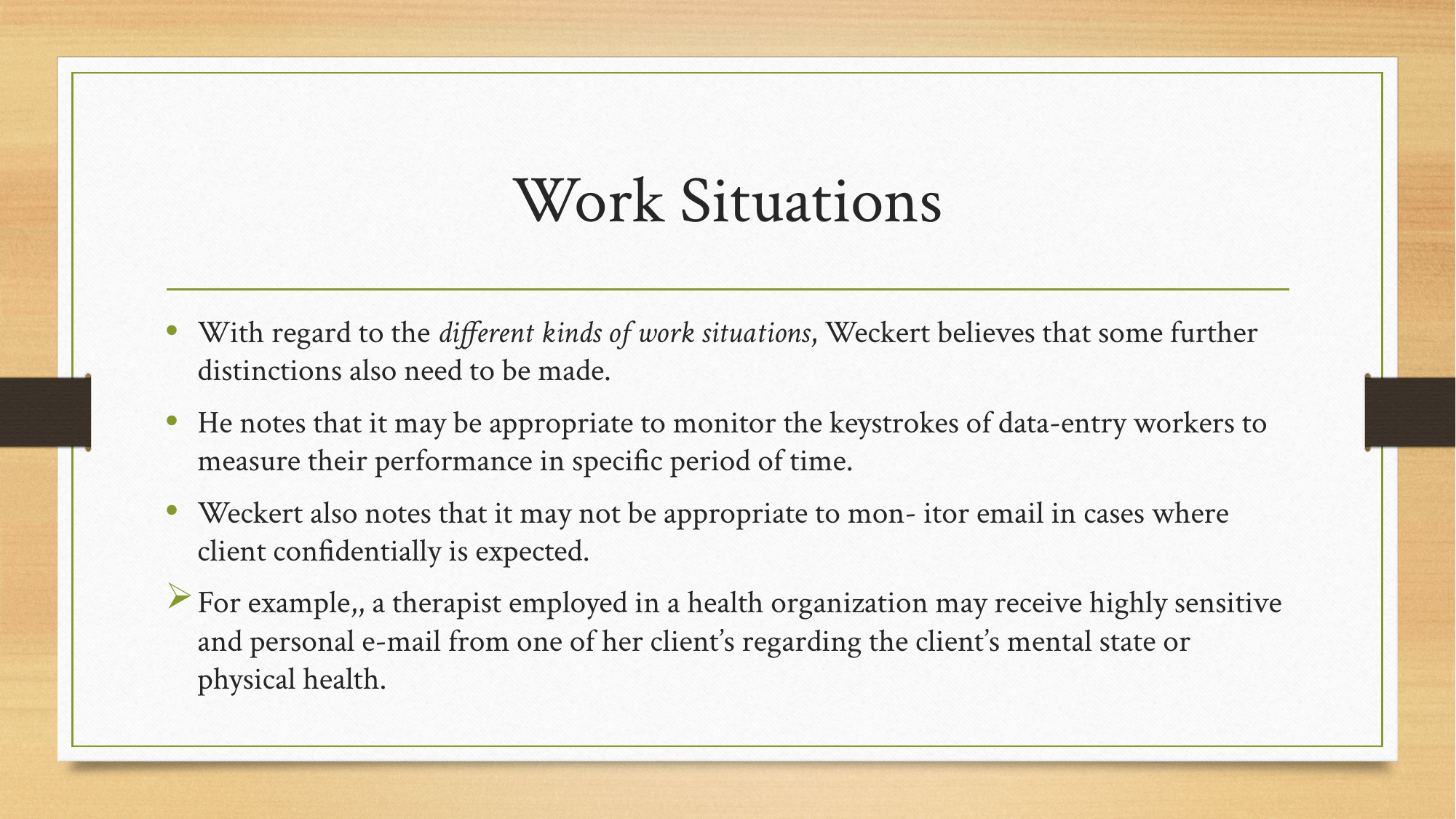

# Work Situations
With regard to the different kinds of work situations, Weckert believes that some further distinctions also need to be made.
He notes that it may be appropriate to monitor the keystrokes of data-entry workers to measure their performance in specific period of time.
Weckert also notes that it may not be appropriate to mon- itor email in cases where client confidentially is expected.
For example,, a therapist employed in a health organization may receive highly sensitive and personal e-mail from one of her client’s regarding the client’s mental state or physical health.